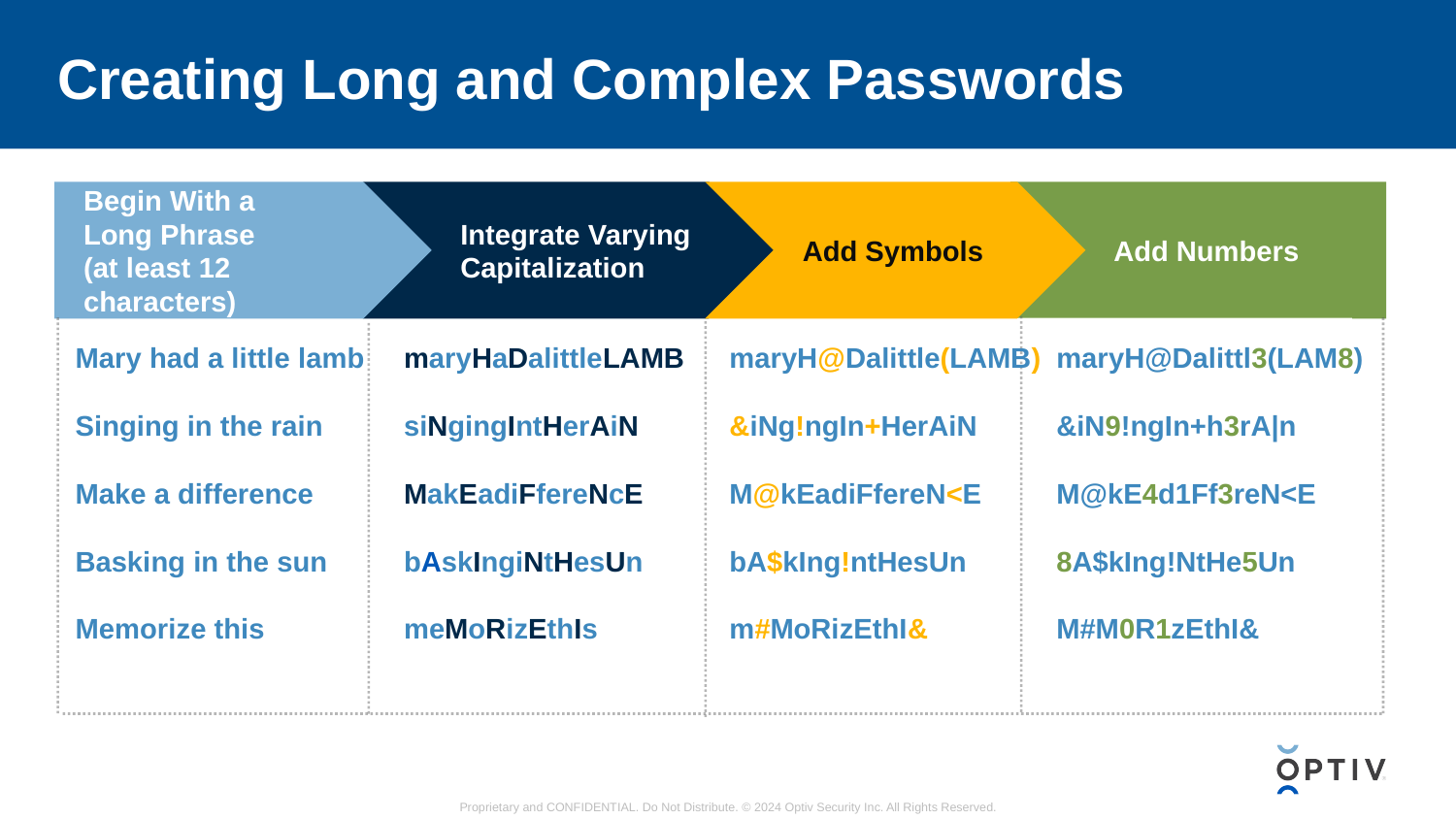

Creating Long and Complex Passwords
Begin With a
Long Phrase
(at least 12 characters)
Integrate Varying Capitalization
Add Symbols
  Add Numbers
Mary had a little lamb

Singing in the rain

Make a difference

Basking in the sun

Memorize this
maryHaDalittleLAMB

siNgingIntHerAiN

MakEadiFfereNcE

bAskIngiNtHesUn

meMoRizEthIs

maryH@Dalittle(LAMB)

&iNg!ngIn+HerAiN

M@kEadiFfereN<E

bA$kIng!ntHesUn

m#MoRizEthI&

maryH@Dalittl3(LAM8)

&iN9!ngIn+h3rA|n

M@kE4d1Ff3reN<E

8A$kIng!NtHe5Un

M#M0R1zEthI&